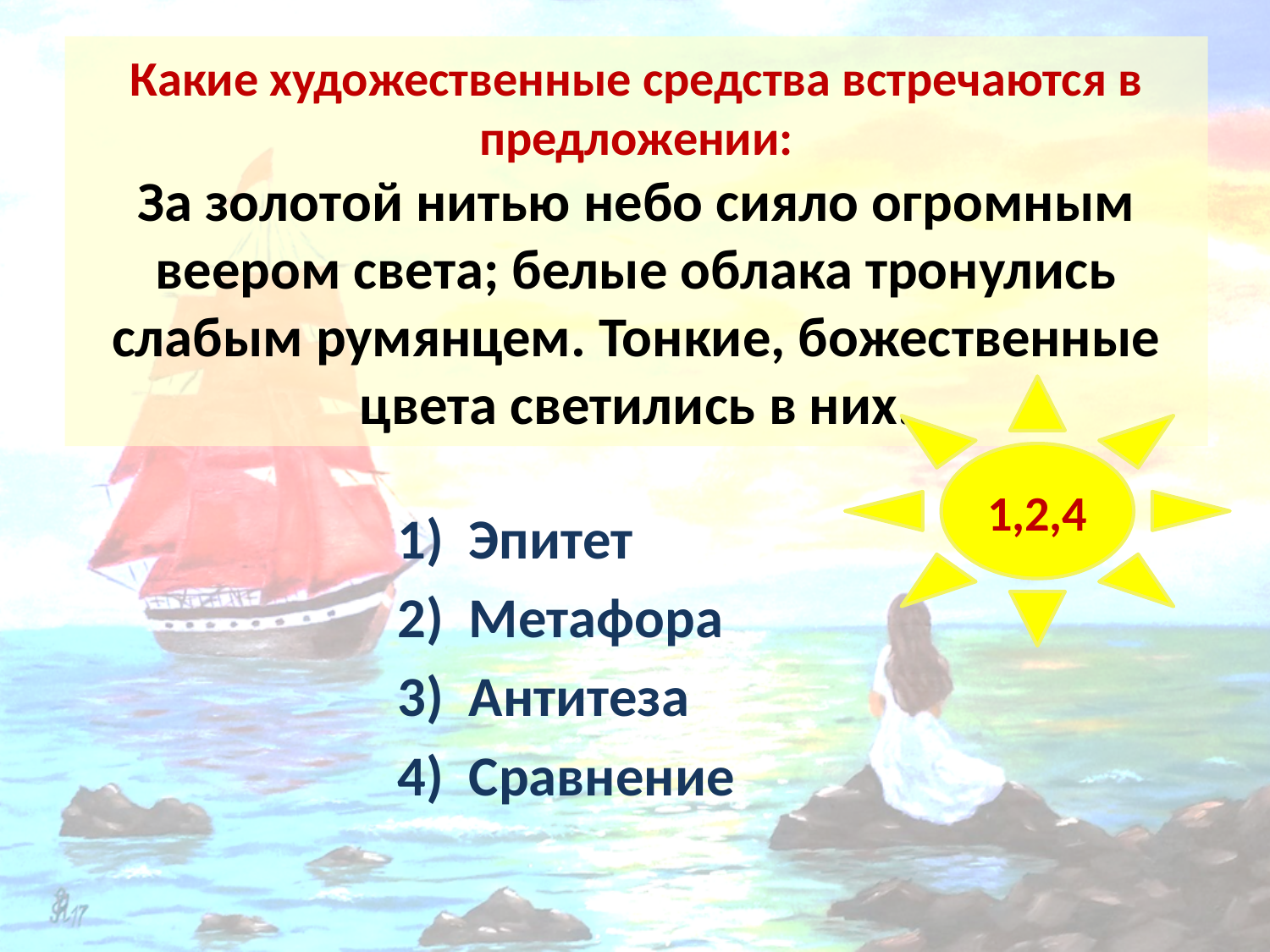

# Какие художественные средства встречаются в предложении: За золотой нитью небо сияло огромным веером света; белые облака тронулись слабым румянцем. Тонкие, божественные цвета светились в них.
1,2,4
Эпитет
Метафора
Антитеза
Сравнение